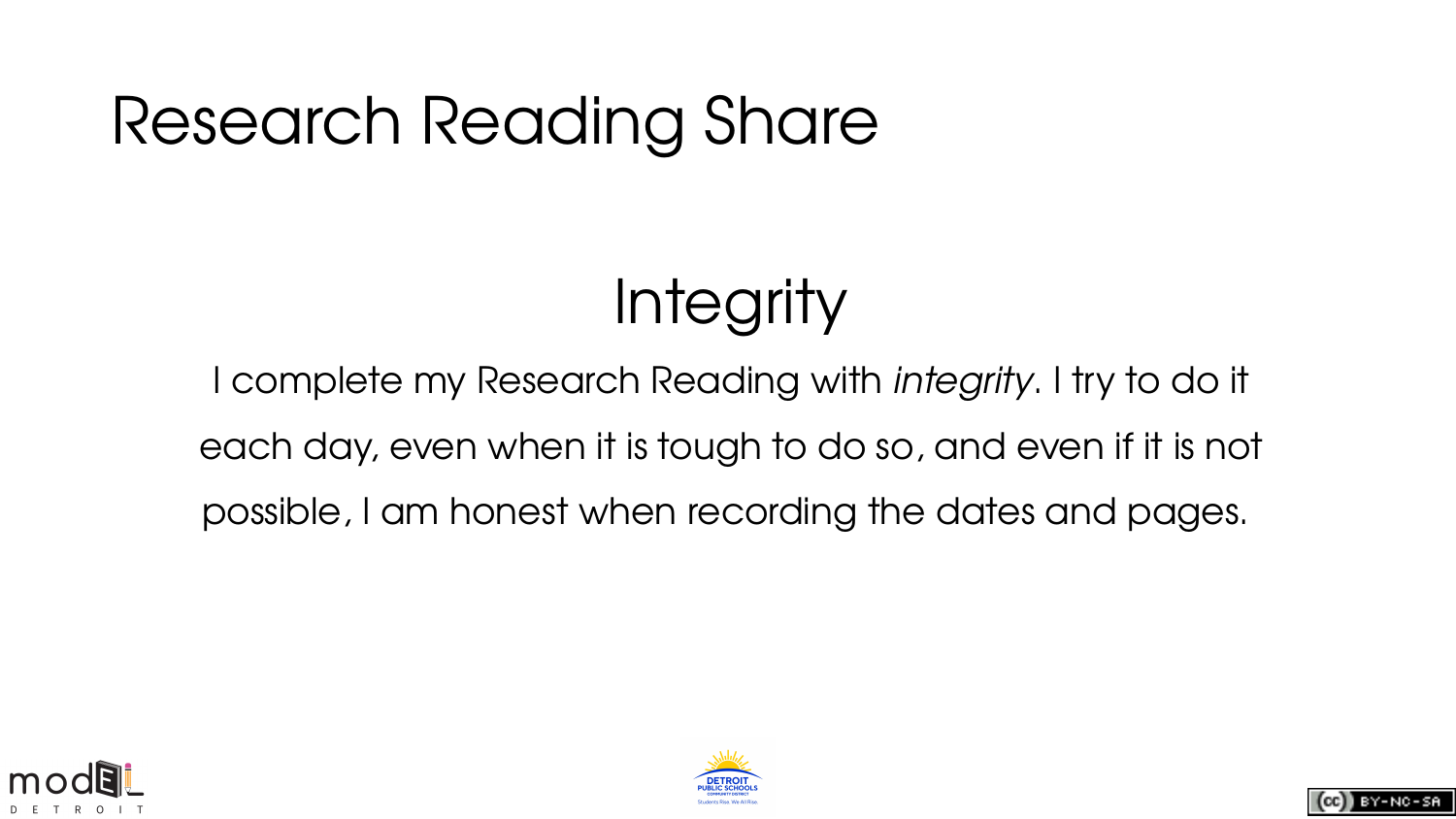

# Research Reading Share
Integrity
I complete my Research Reading with integrity. I try to do it each day, even when it is tough to do so, and even if it is not possible, I am honest when recording the dates and pages.